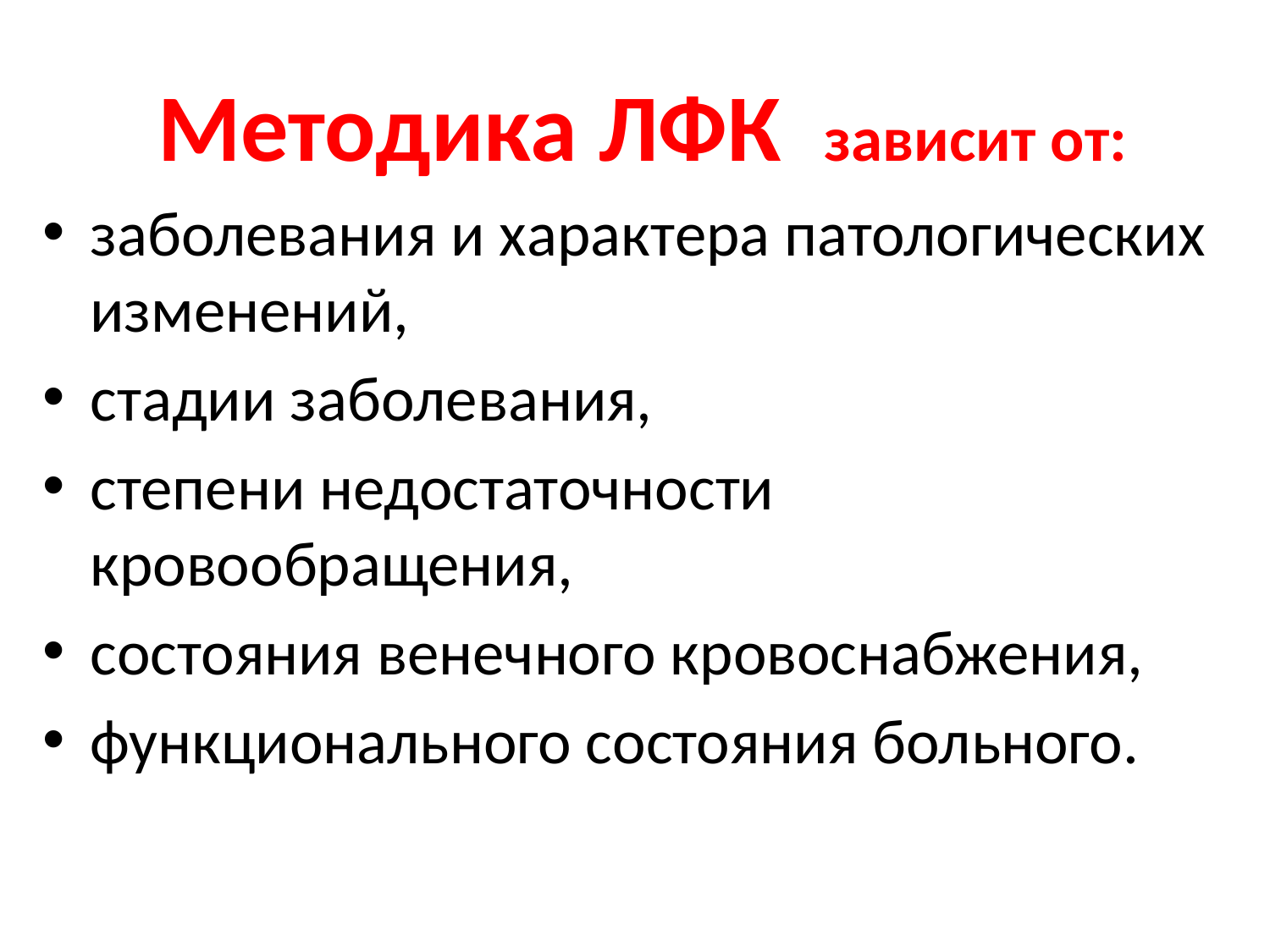

Методика ЛФК  зависит от:
заболевания и характера патологических изменений,
стадии заболевания,
степени недостаточности кровообращения,
состояния венечного кровоснабжения,
функционального состояния больного.